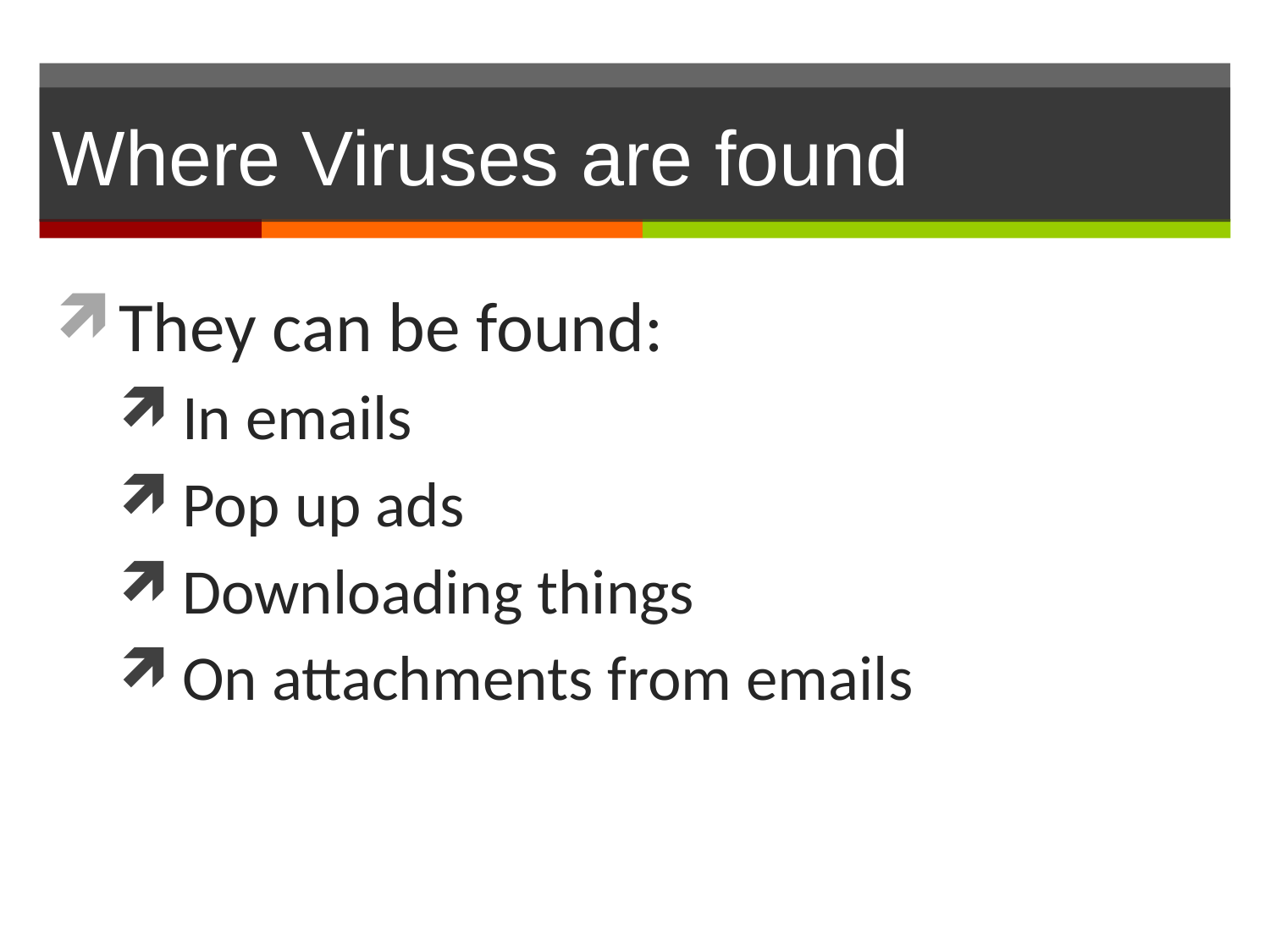

# Where Viruses are found
They can be found:
In emails
Pop up ads
Downloading things
On attachments from emails